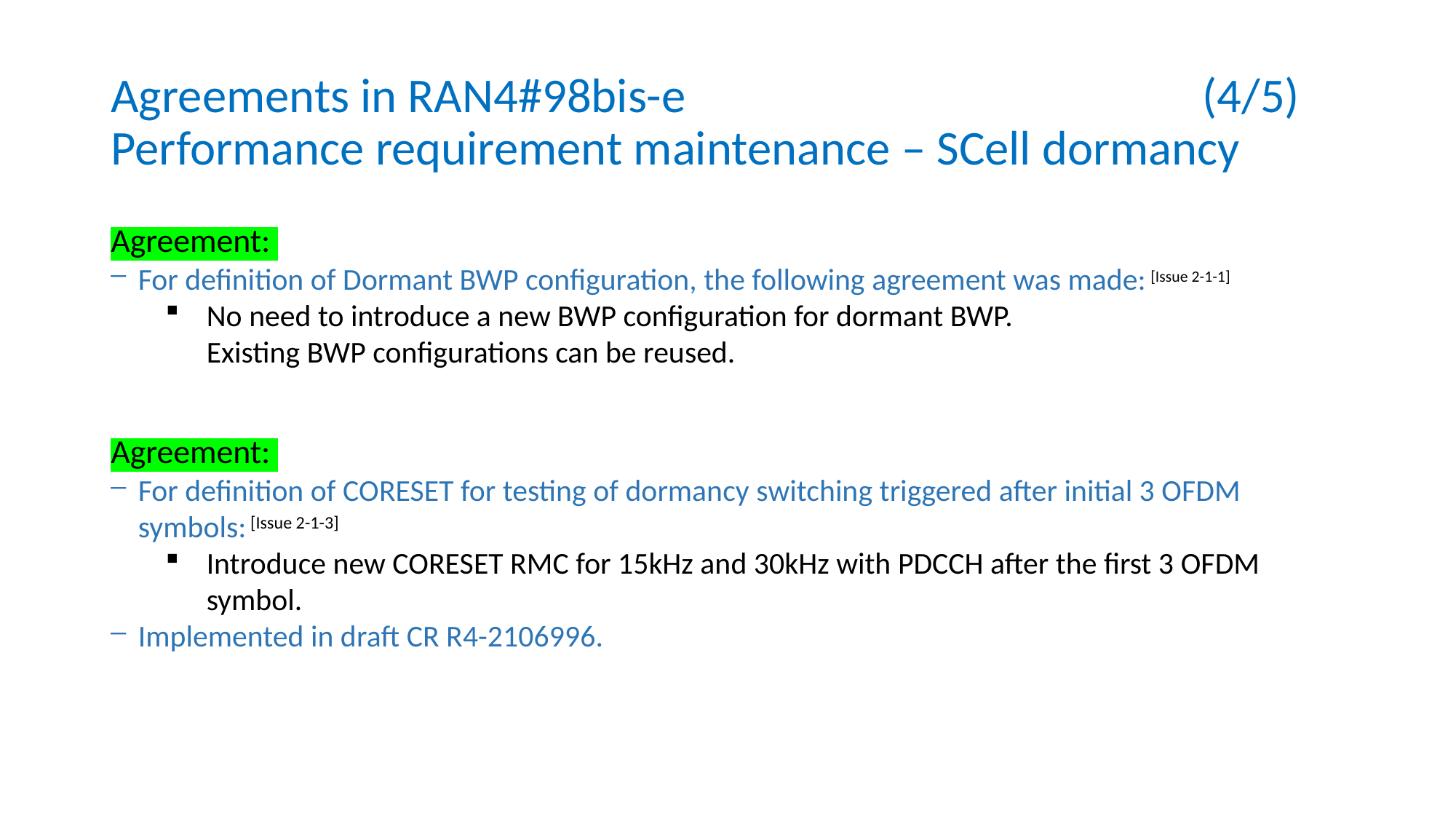

# Agreements in RAN4#98bis-e					(4/5) Performance requirement maintenance – SCell dormancy
Agreement:
For definition of Dormant BWP configuration, the following agreement was made: [Issue 2-1-1]
No need to introduce a new BWP configuration for dormant BWP.
Existing BWP configurations can be reused.

Agreement:
For definition of CORESET for testing of dormancy switching triggered after initial 3 OFDM symbols: [Issue 2-1-3]
Introduce new CORESET RMC for 15kHz and 30kHz with PDCCH after the first 3 OFDM symbol.
Implemented in draft CR R4-2106996.